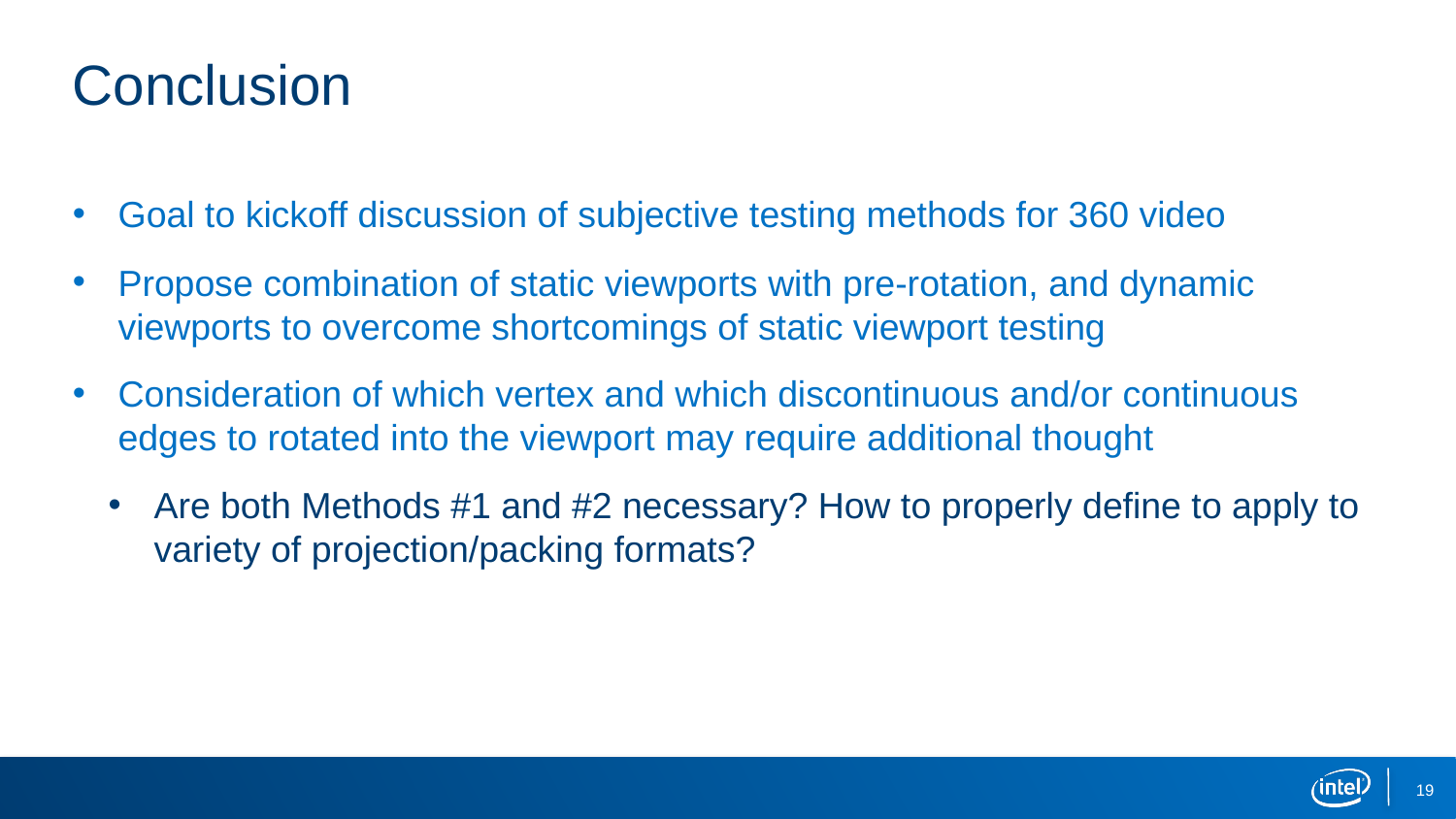

# Conclusion
Goal to kickoff discussion of subjective testing methods for 360 video
Propose combination of static viewports with pre-rotation, and dynamic viewports to overcome shortcomings of static viewport testing
Consideration of which vertex and which discontinuous and/or continuous edges to rotated into the viewport may require additional thought
Are both Methods #1 and #2 necessary? How to properly define to apply to variety of projection/packing formats?

19